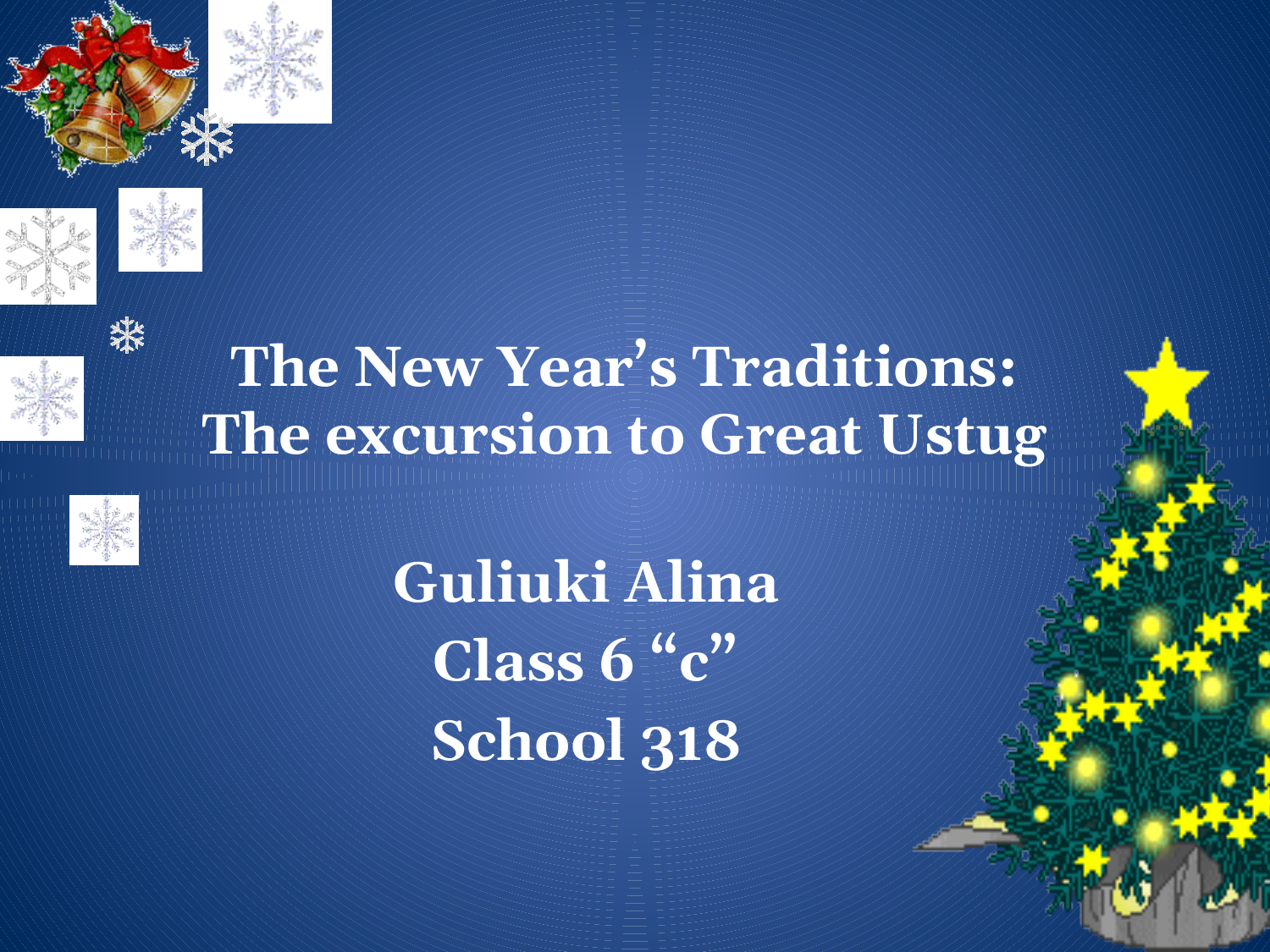

# The New Year’s Traditions: The excursion to Great Ustug
Guliuki Alina
Class 6 “c”
School 318